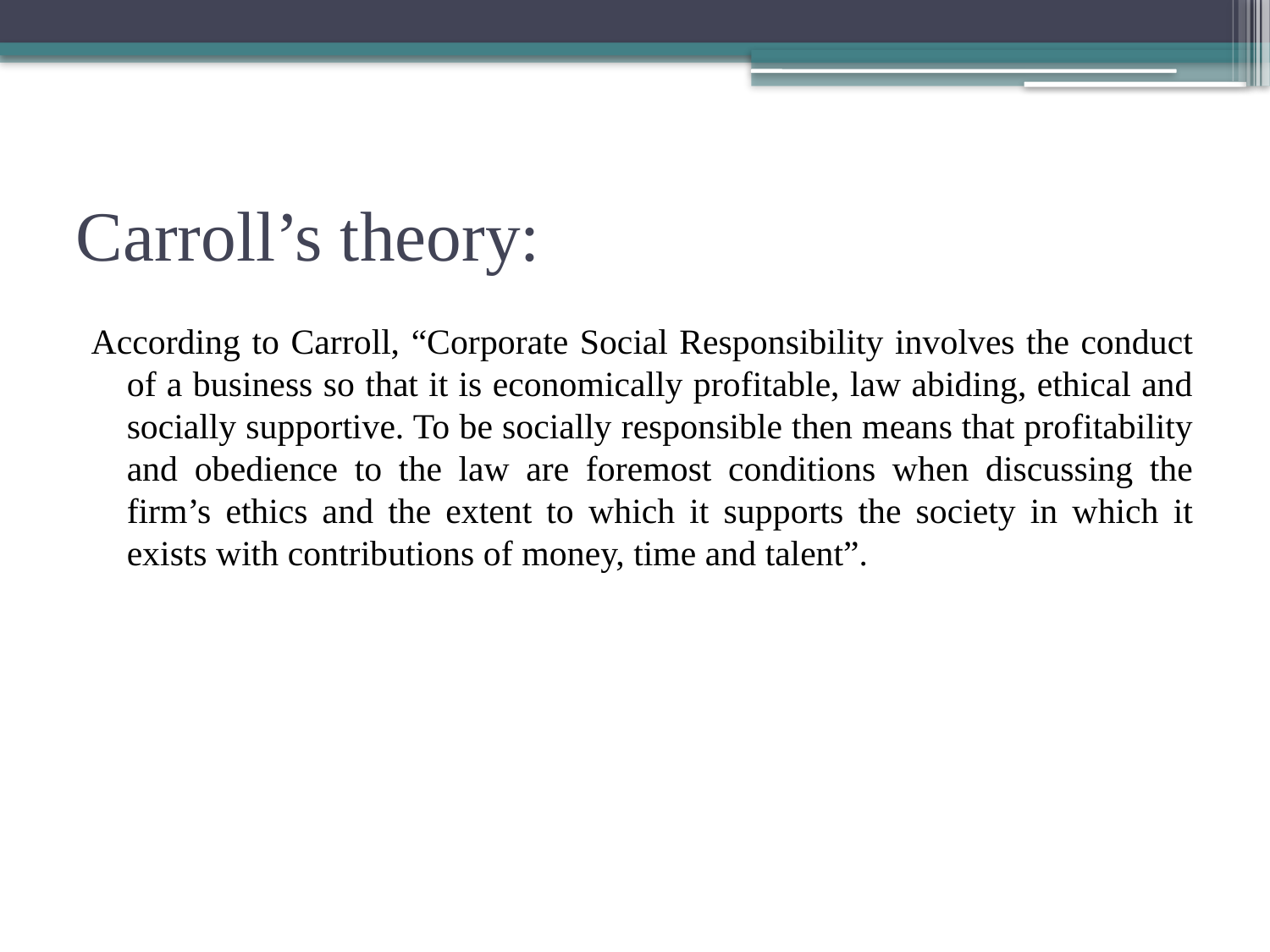

# Carroll’s theory:
According to Carroll, “Corporate Social Responsibility involves the conduct of a business so that it is economically profitable, law abiding, ethical and socially supportive. To be socially responsible then means that profitability and obedience to the law are foremost conditions when discussing the firm’s ethics and the extent to which it supports the society in which it exists with contributions of money, time and talent”.